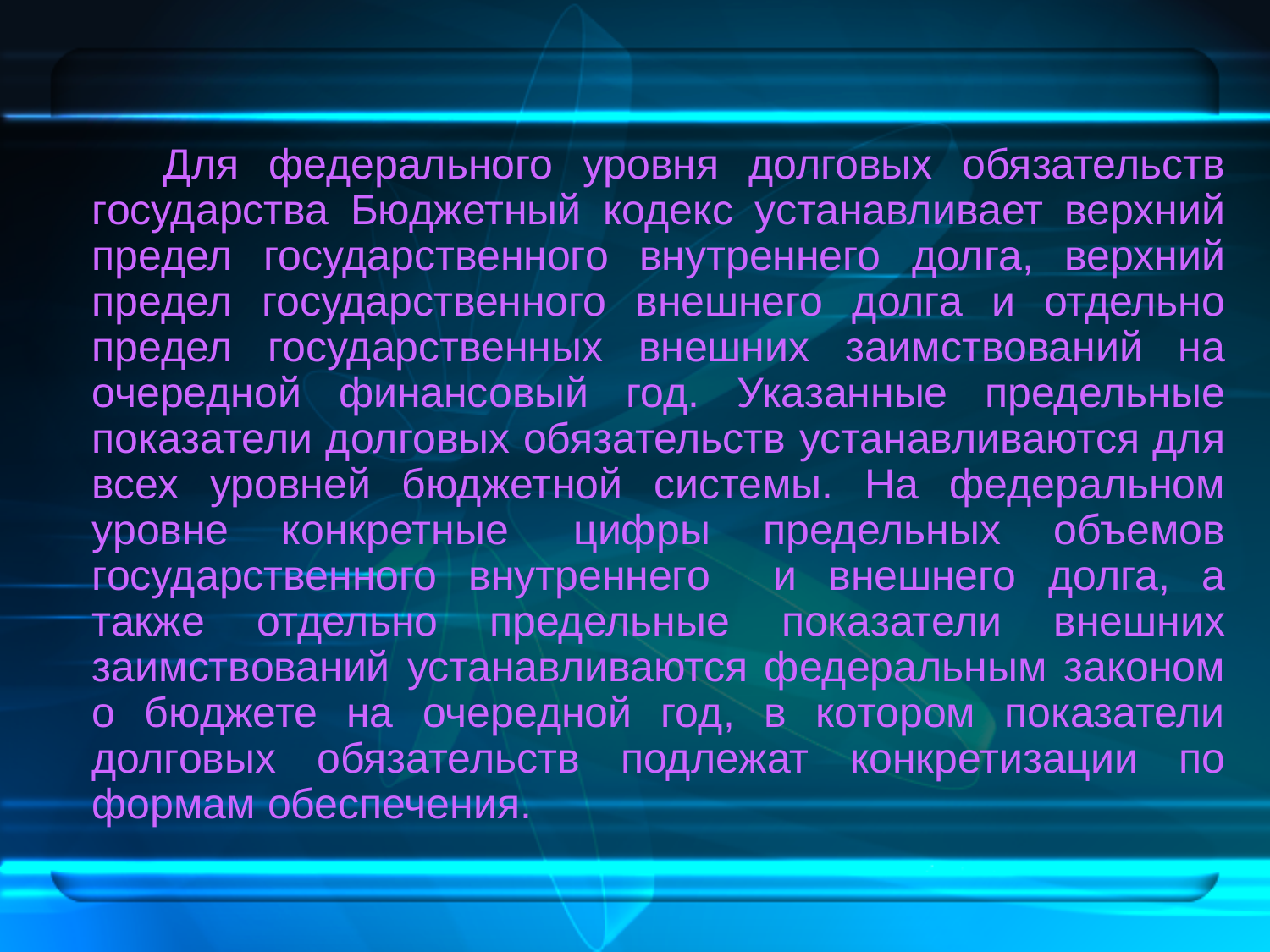

Для федерального уровня долговых обязательств государства Бюджетный кодекс устанавливает верхний предел государственного внутреннего долга, верхний предел государственного внешнего долга и отдельно предел государственных внешних заимствований на очередной финансовый год. Указанные предельные показатели долговых обязательств устанавливаются для всех уровней бюджетной системы. На федеральном уровне конкретные  цифры предельных объемов государственного внутреннего  и внешнего долга, а также отдельно предельные показатели внешних заимствований устанавливаются федеральным законом о бюджете на очередной год, в котором показатели долговых обязательств подлежат конкретизации по формам обеспечения.